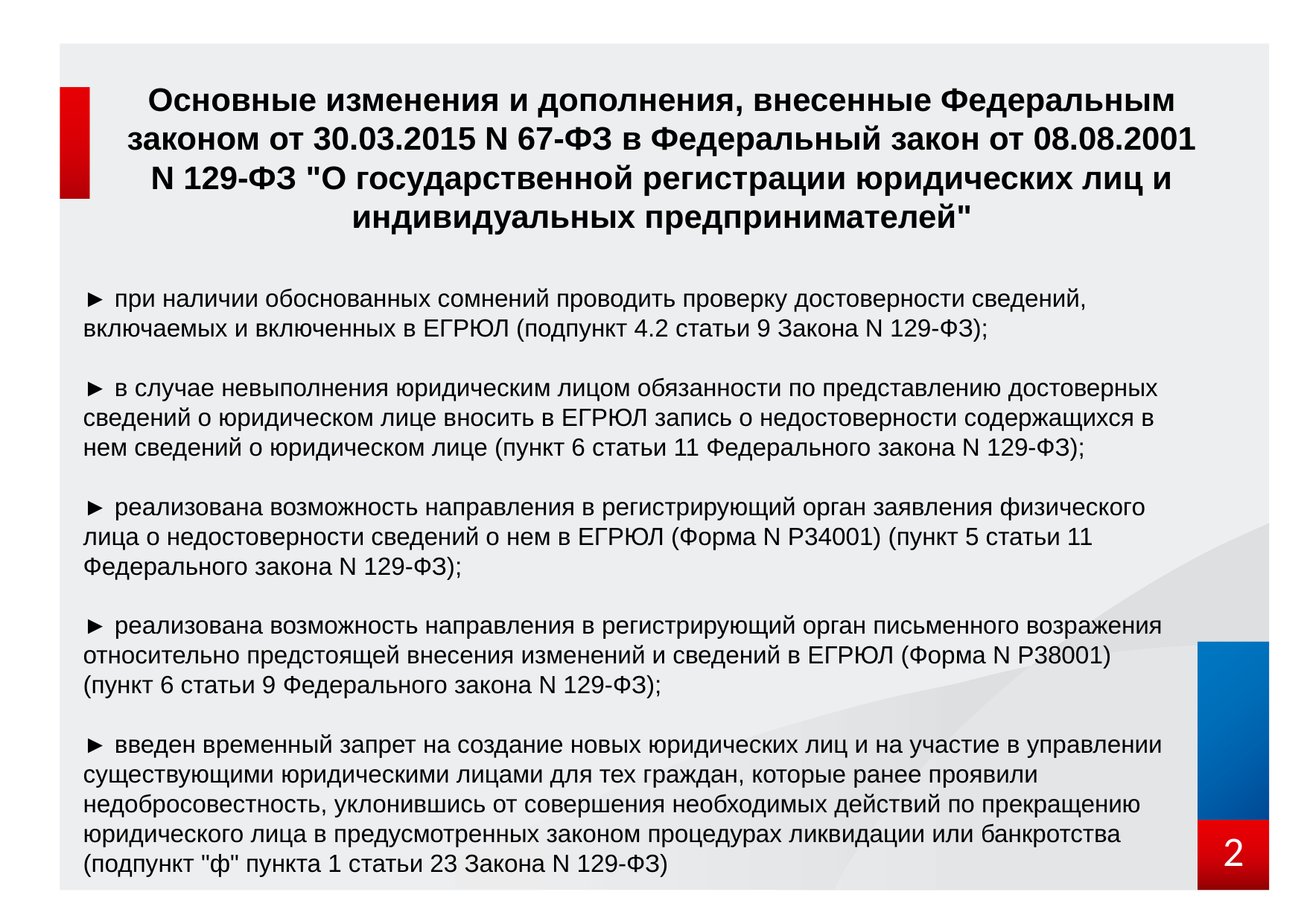

Основные изменения и дополнения, внесенные Федеральным законом от 30.03.2015 N 67-ФЗ в Федеральный закон от 08.08.2001 N 129-ФЗ "О государственной регистрации юридических лиц и индивидуальных предпринимателей"

► при наличии обоснованных сомнений проводить проверку достоверности сведений, включаемых и включенных в ЕГРЮЛ (подпункт 4.2 статьи 9 Закона N 129-ФЗ);

► в случае невыполнения юридическим лицом обязанности по представлению достоверных сведений о юридическом лице вносить в ЕГРЮЛ запись о недостоверности содержащихся в нем сведений о юридическом лице (пункт 6 статьи 11 Федерального закона N 129-ФЗ);

► реализована возможность направления в регистрирующий орган заявления физического лица о недостоверности сведений о нем в ЕГРЮЛ (Форма N Р34001) (пункт 5 статьи 11 Федерального закона N 129-ФЗ);

► реализована возможность направления в регистрирующий орган письменного возражения относительно предстоящей внесения изменений и сведений в ЕГРЮЛ (Форма N Р38001) (пункт 6 статьи 9 Федерального закона N 129-ФЗ);

► введен временный запрет на создание новых юридических лиц и на участие в управлении существующими юридическими лицами для тех граждан, которые ранее проявили недобросовестность, уклонившись от совершения необходимых действий по прекращению юридического лица в предусмотренных законом процедурах ликвидации или банкротства (подпункт "ф" пункта 1 статьи 23 Закона N 129-ФЗ)
2